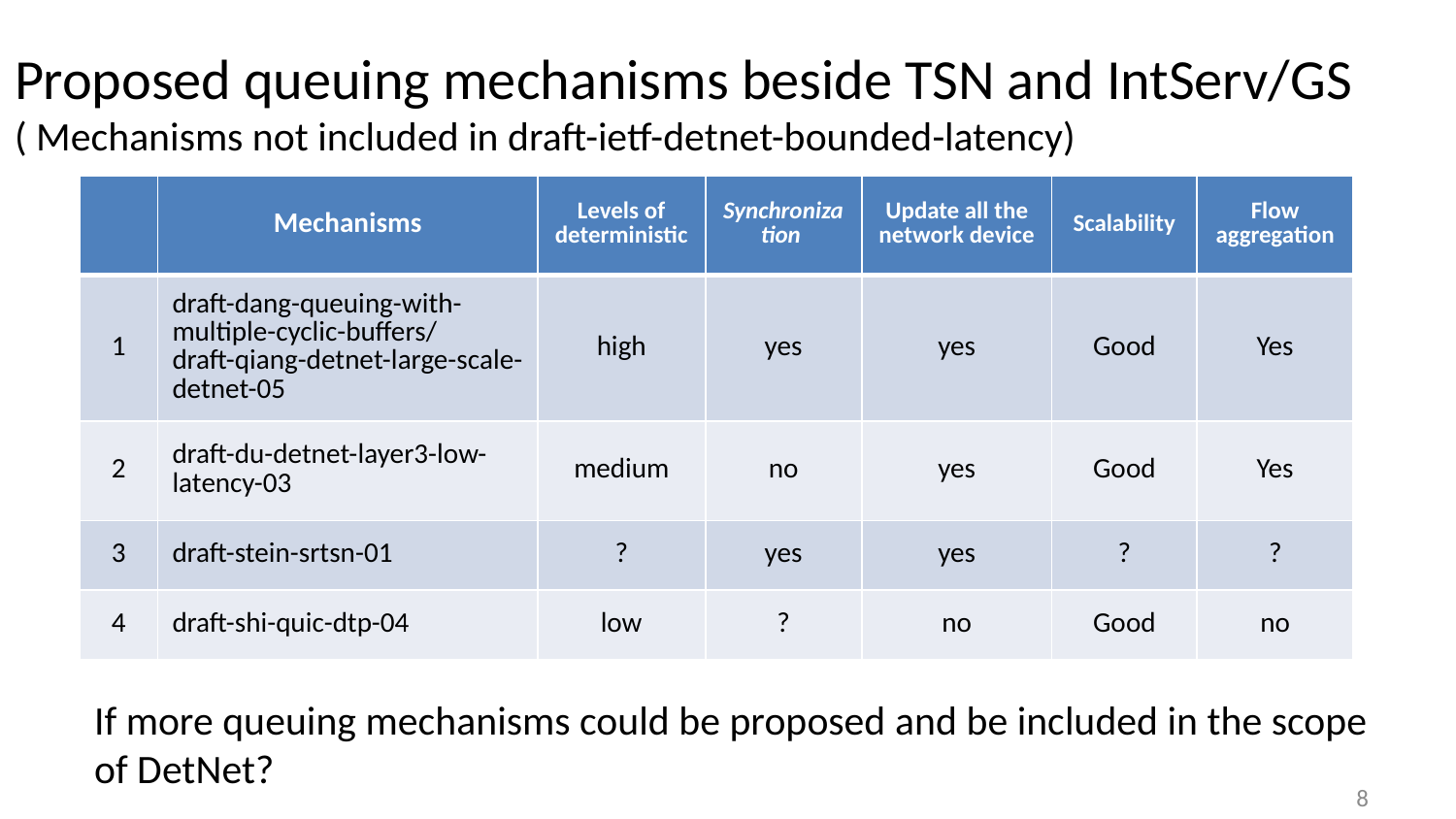

# Proposed queuing mechanisms beside TSN and IntServ/GS ( Mechanisms not included in draft-ietf-detnet-bounded-latency)
|  | Mechanisms | Levels of deterministic | Synchronization | Update all the network device | Scalability | Flow aggregation |
| --- | --- | --- | --- | --- | --- | --- |
| 1 | draft-dang-queuing-with-multiple-cyclic-buffers/ draft-qiang-detnet-large-scale-detnet-05 | high | yes | yes | Good | Yes |
| 2 | draft-du-detnet-layer3-low-latency-03 | medium | no | yes | Good | Yes |
| 3 | draft-stein-srtsn-01 | ? | yes | yes | ? | ? |
| 4 | draft-shi-quic-dtp-04 | low | ? | no | Good | no |
If more queuing mechanisms could be proposed and be included in the scope of DetNet?
8